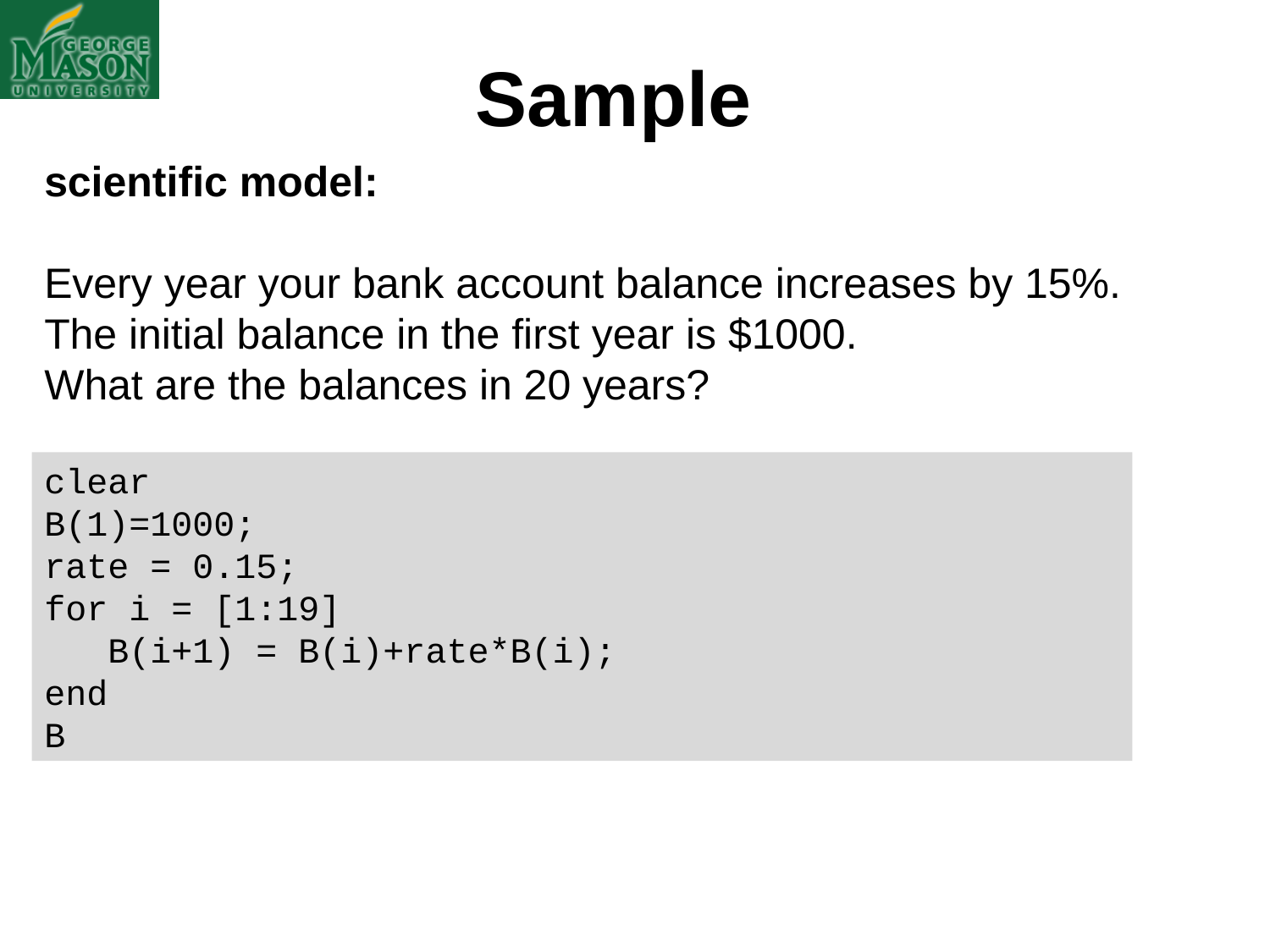

# Sample
scientific model:

Every year your bank account balance increases by 15%.
The initial balance in the first year is $1000.
What are the balances in 20 years?
clear
B(1)=1000;
rate = 0.15;
for i = [1:19]
   B(i+1) = B(i)+rate*B(i);
end
B